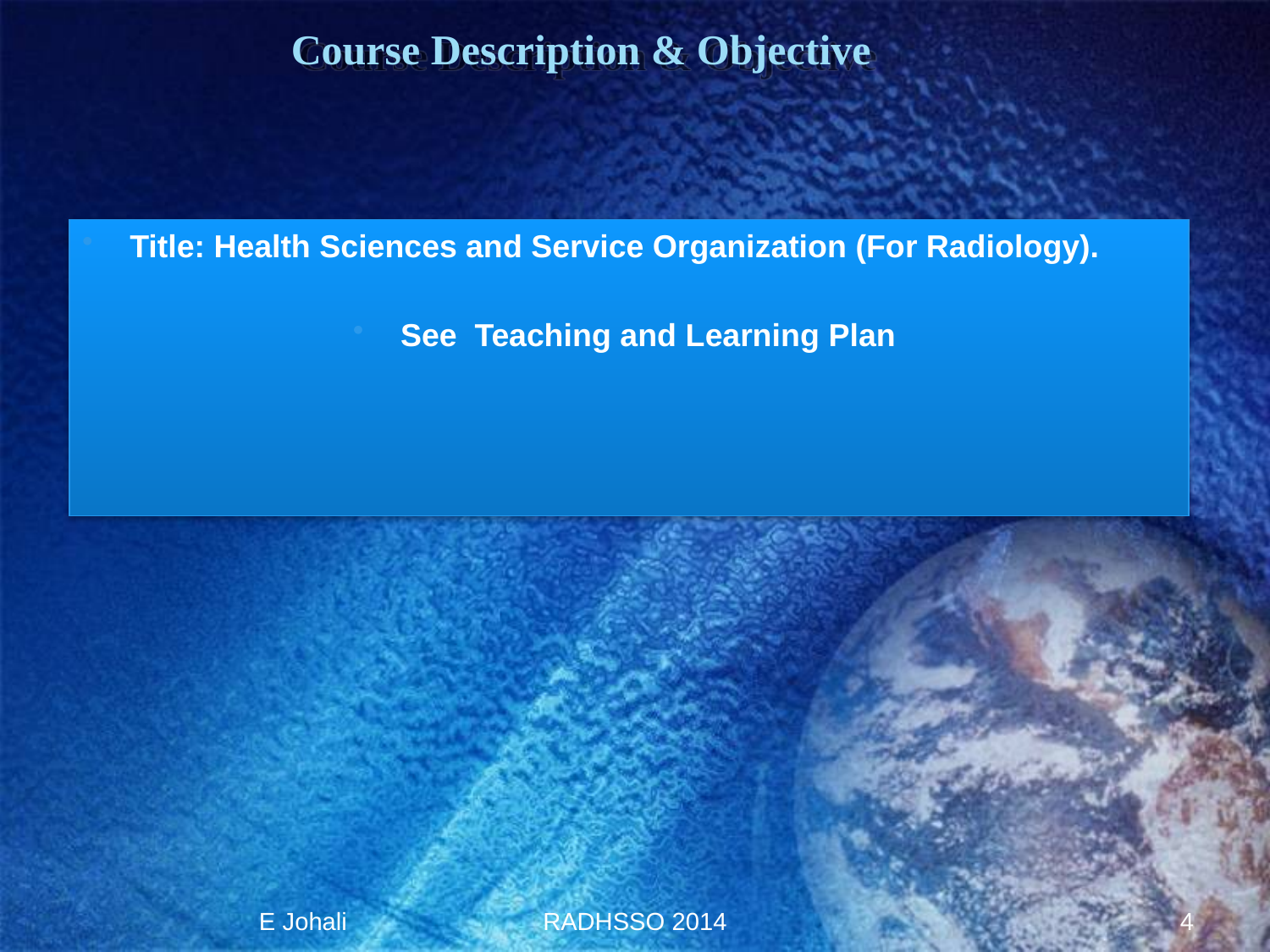

# Course Description & Objective
Title: Health Sciences and Service Organization (For Radiology).

See  Teaching and Learning Plan

E Johali
RADHSSO 2014
4